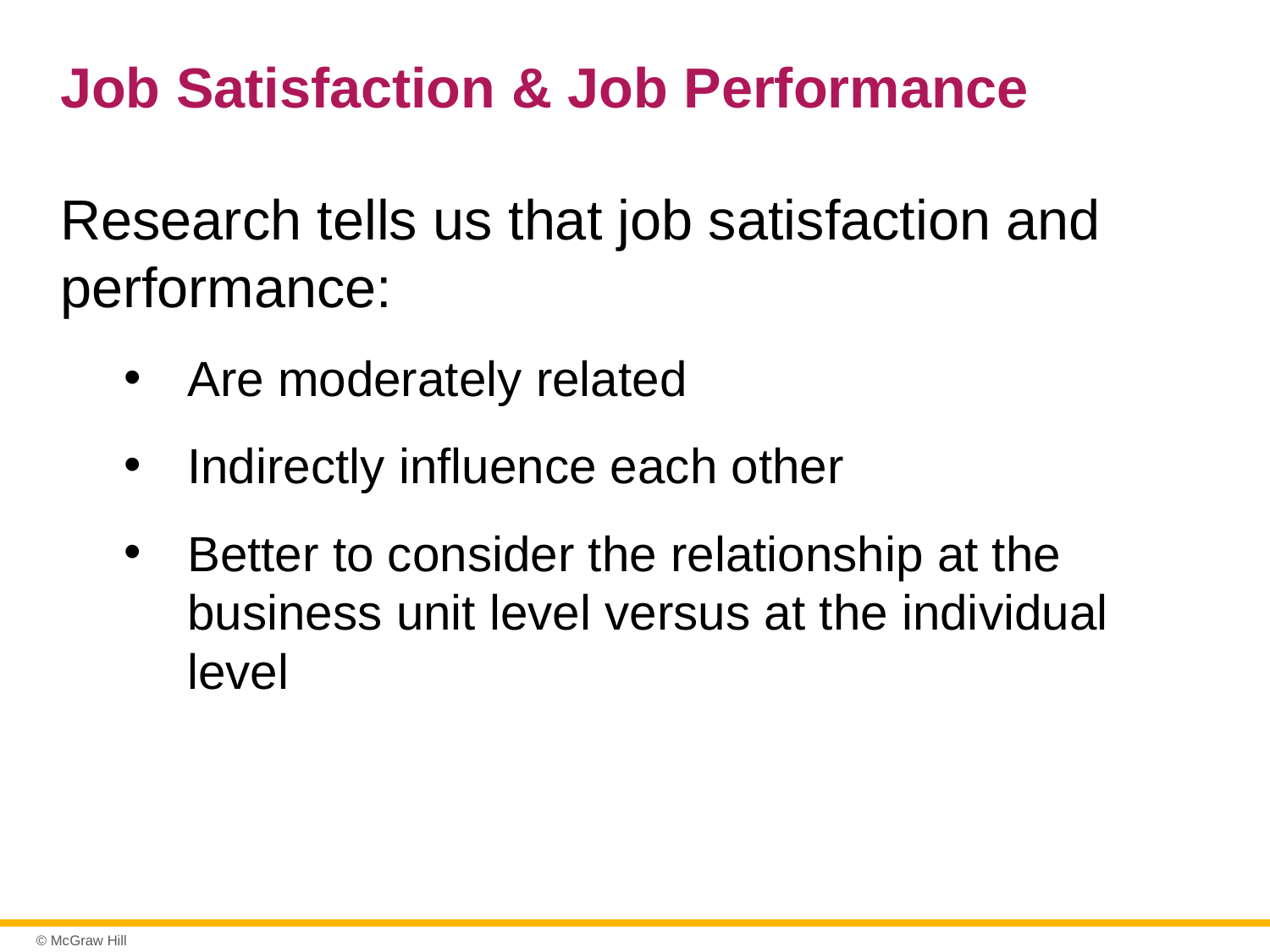

# Job Satisfaction & Job Performance
Research tells us that job satisfaction and performance:
Are moderately related
Indirectly influence each other
Better to consider the relationship at the business unit level versus at the individual level